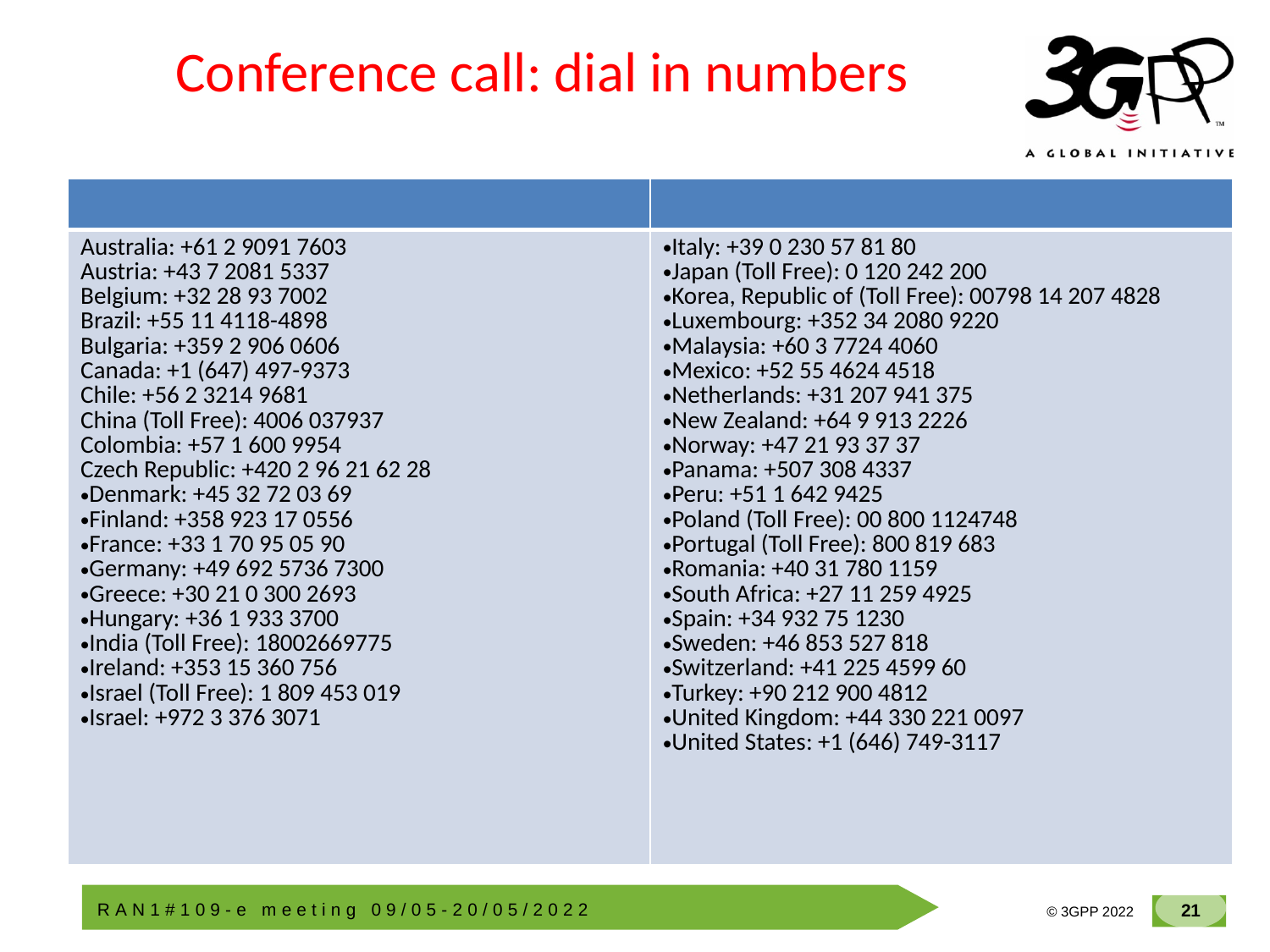

# Conference call: dial in numbers
|  |  |
| --- | --- |
| Australia: +61 2 9091 7603 Austria: +43 7 2081 5337 Belgium: +32 28 93 7002 Brazil: +55 11 4118-4898 Bulgaria: +359 2 906 0606 Canada: +1 (647) 497-9373 Chile: +56 2 3214 9681 China (Toll Free): 4006 037937 Colombia: +57 1 600 9954 Czech Republic: +420 2 96 21 62 28 Denmark: +45 32 72 03 69 Finland: +358 923 17 0556 France: +33 1 70 95 05 90 Germany: +49 692 5736 7300 Greece: +30 21 0 300 2693 Hungary: +36 1 933 3700 India (Toll Free): 18002669775 Ireland: +353 15 360 756 Israel (Toll Free): 1 809 453 019 Israel: +972 3 376 3071 | Italy: +39 0 230 57 81 80 Japan (Toll Free): 0 120 242 200 Korea, Republic of (Toll Free): 00798 14 207 4828 Luxembourg: +352 34 2080 9220 Malaysia: +60 3 7724 4060 Mexico: +52 55 4624 4518 Netherlands: +31 207 941 375 New Zealand: +64 9 913 2226 Norway: +47 21 93 37 37 Panama: +507 308 4337 Peru: +51 1 642 9425 Poland (Toll Free): 00 800 1124748 Portugal (Toll Free): 800 819 683 Romania: +40 31 780 1159 South Africa: +27 11 259 4925 Spain: +34 932 75 1230 Sweden: +46 853 527 818 Switzerland: +41 225 4599 60 Turkey: +90 212 900 4812 United Kingdom: +44 330 221 0097 United States: +1 (646) 749-3117 |